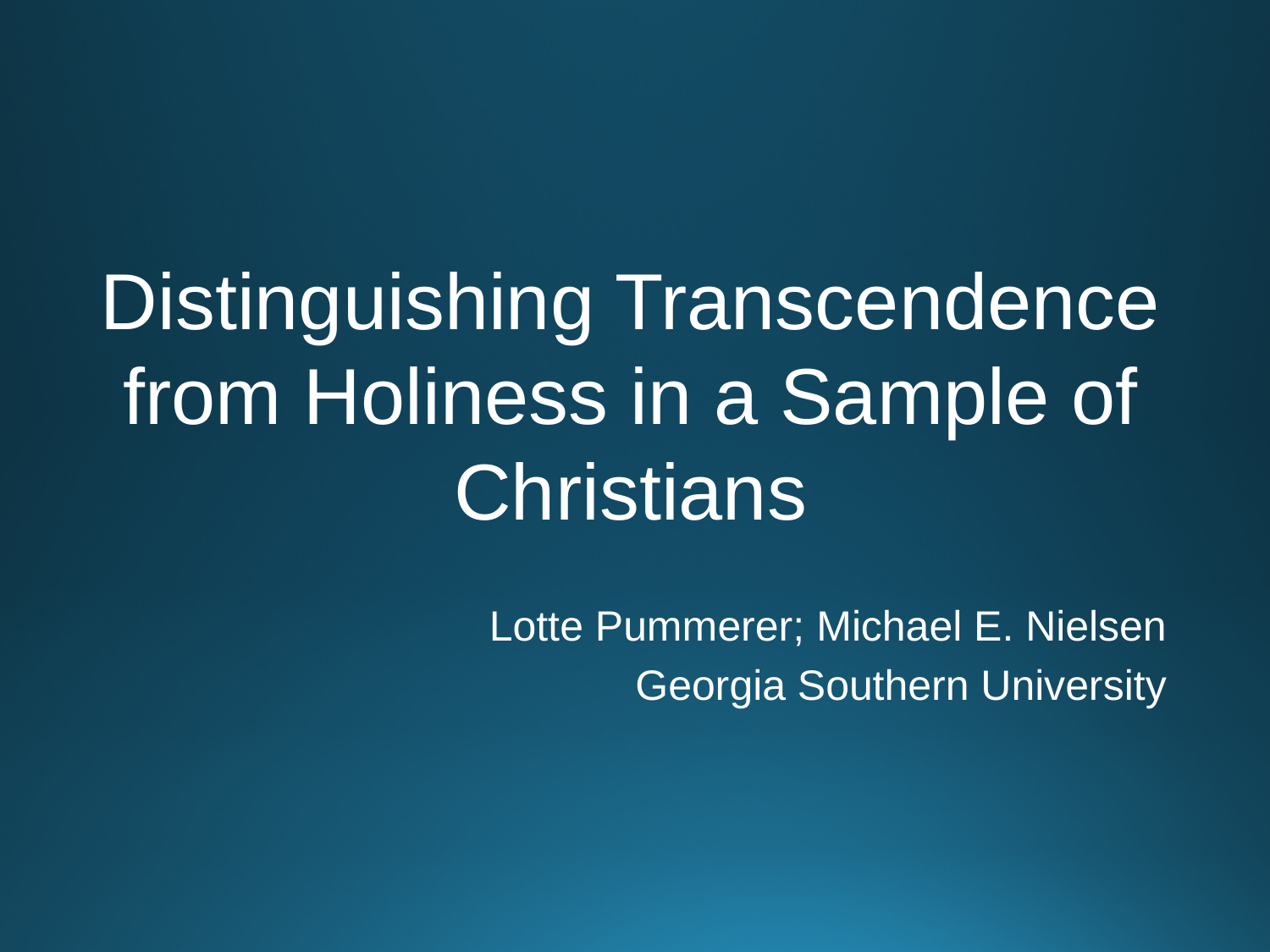

Distinguishing Transcendence from Holiness in a Sample of Christians
Lotte Pummerer; Michael E. Nielsen
Georgia Southern University